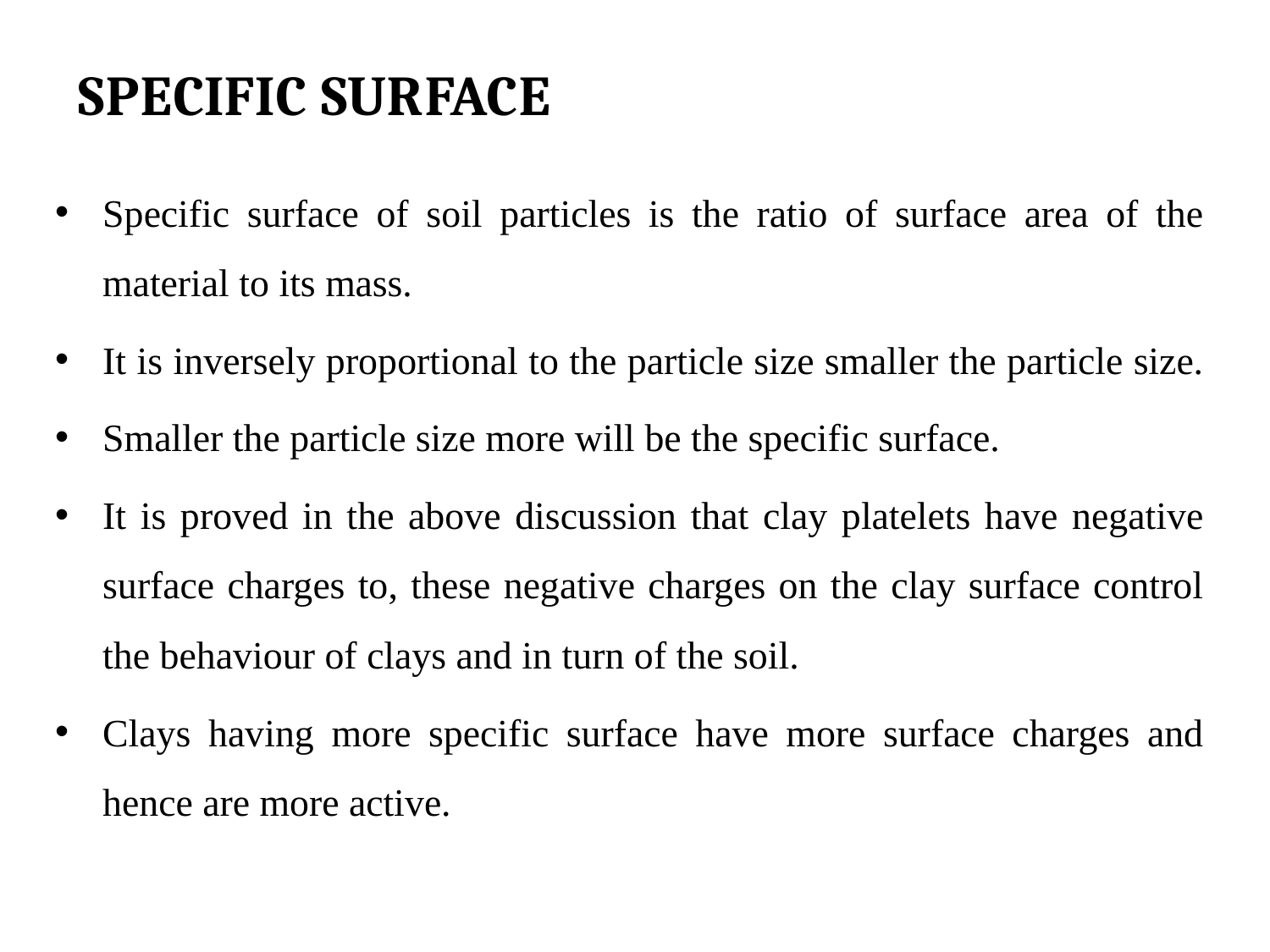

# SPECIFIC SURFACE
Specific surface of soil particles is the ratio of surface area of the material to its mass.
It is inversely proportional to the particle size smaller the particle size.
Smaller the particle size more will be the specific surface.
It is proved in the above discussion that clay platelets have negative surface charges to, these negative charges on the clay surface control the behaviour of clays and in turn of the soil.
Clays having more specific surface have more surface charges and hence are more active.